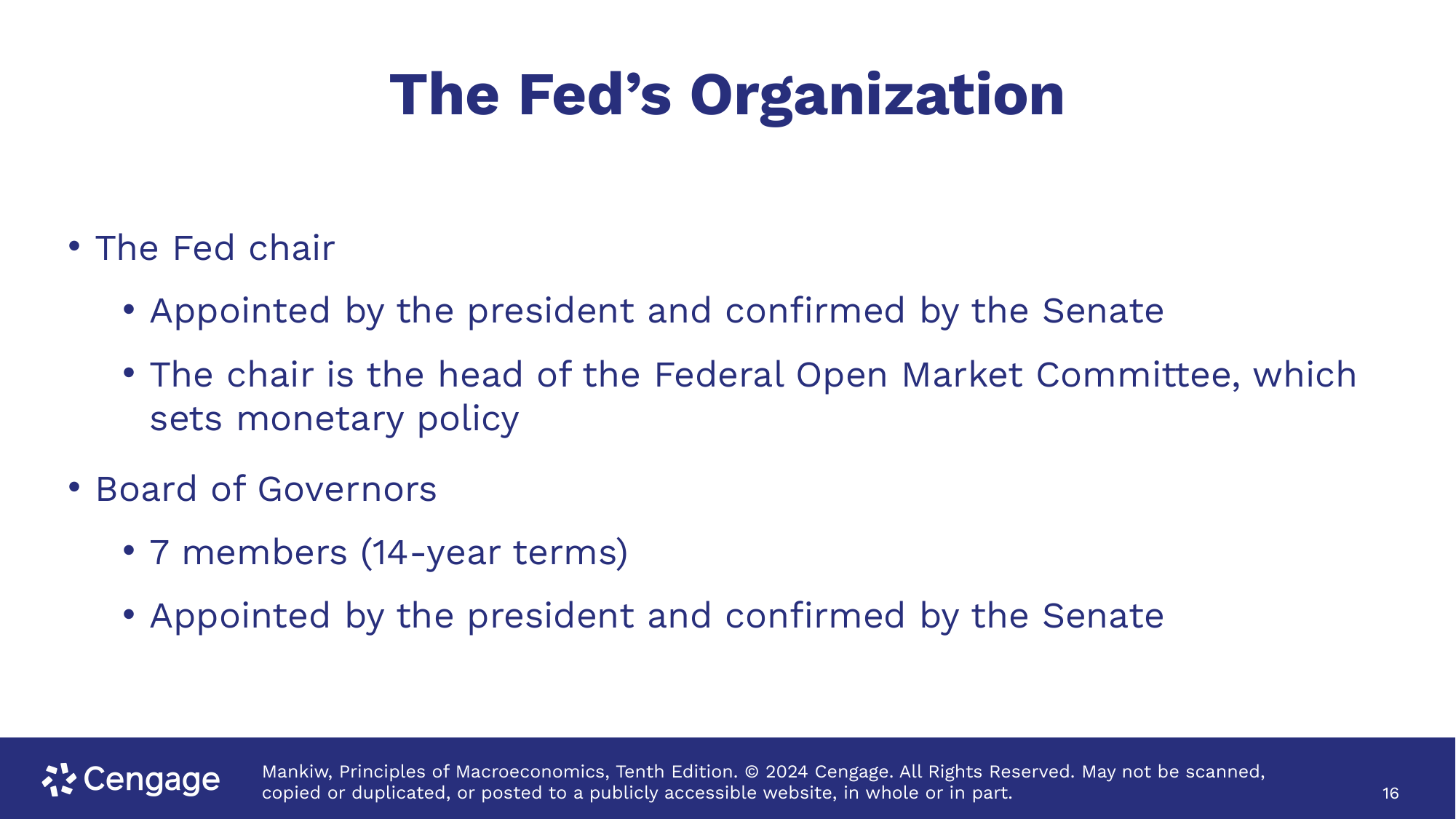

# The Fed’s Organization
The Fed chair
Appointed by the president and confirmed by the Senate
The chair is the head of the Federal Open Market Committee, which sets monetary policy
Board of Governors
7 members (14-year terms)
Appointed by the president and confirmed by the Senate